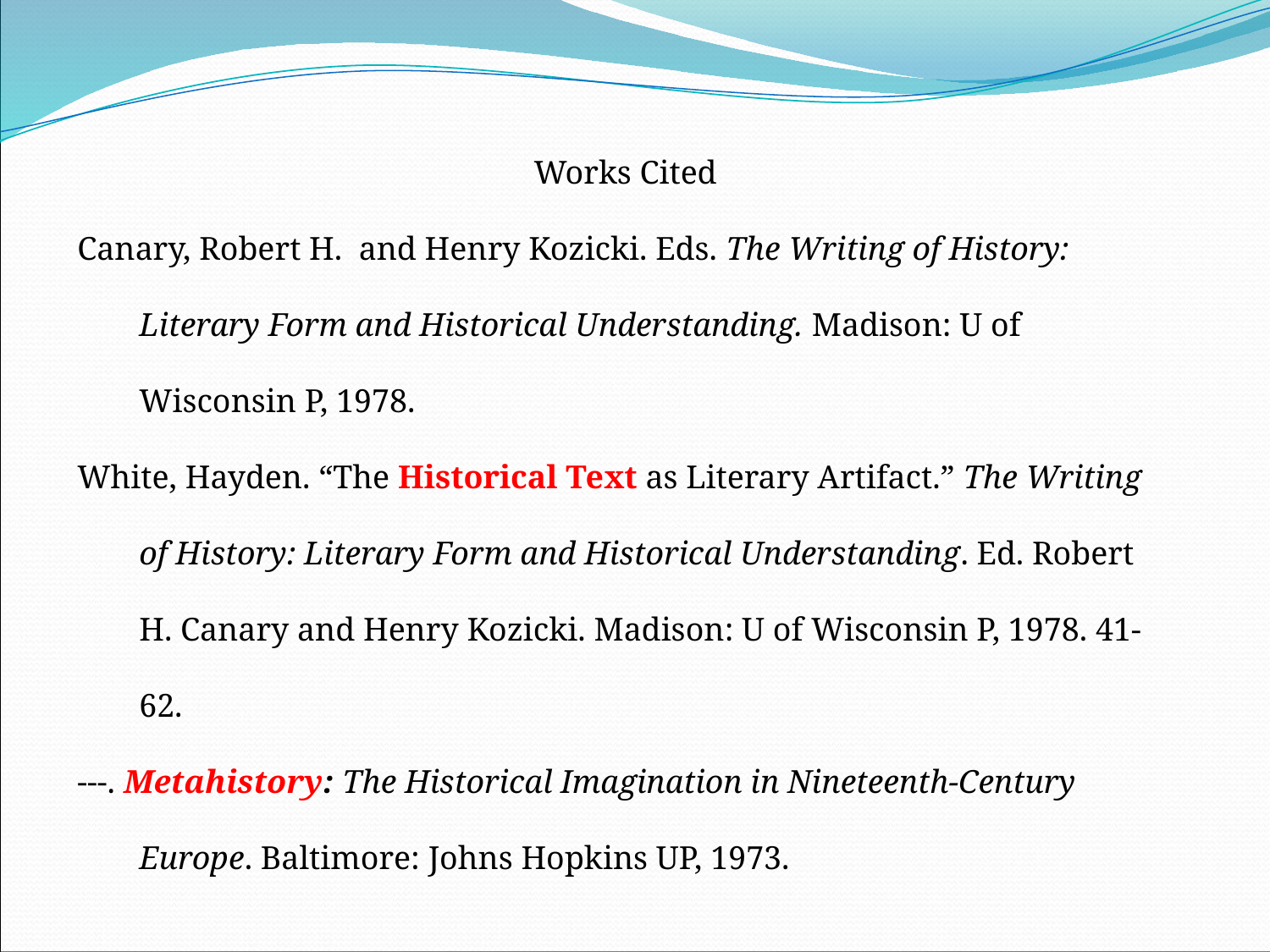

Works Cited
Canary, Robert H.  and Henry Kozicki. Eds. The Writing of History: Literary Form and Historical Understanding. Madison: U of Wisconsin P, 1978.
White, Hayden. “The Historical Text as Literary Artifact.” The Writing of History: Literary Form and Historical Understanding. Ed. Robert H. Canary and Henry Kozicki. Madison: U of Wisconsin P, 1978. 41-62.
---. Metahistory: The Historical Imagination in Nineteenth-Century Europe. Baltimore: Johns Hopkins UP, 1973.